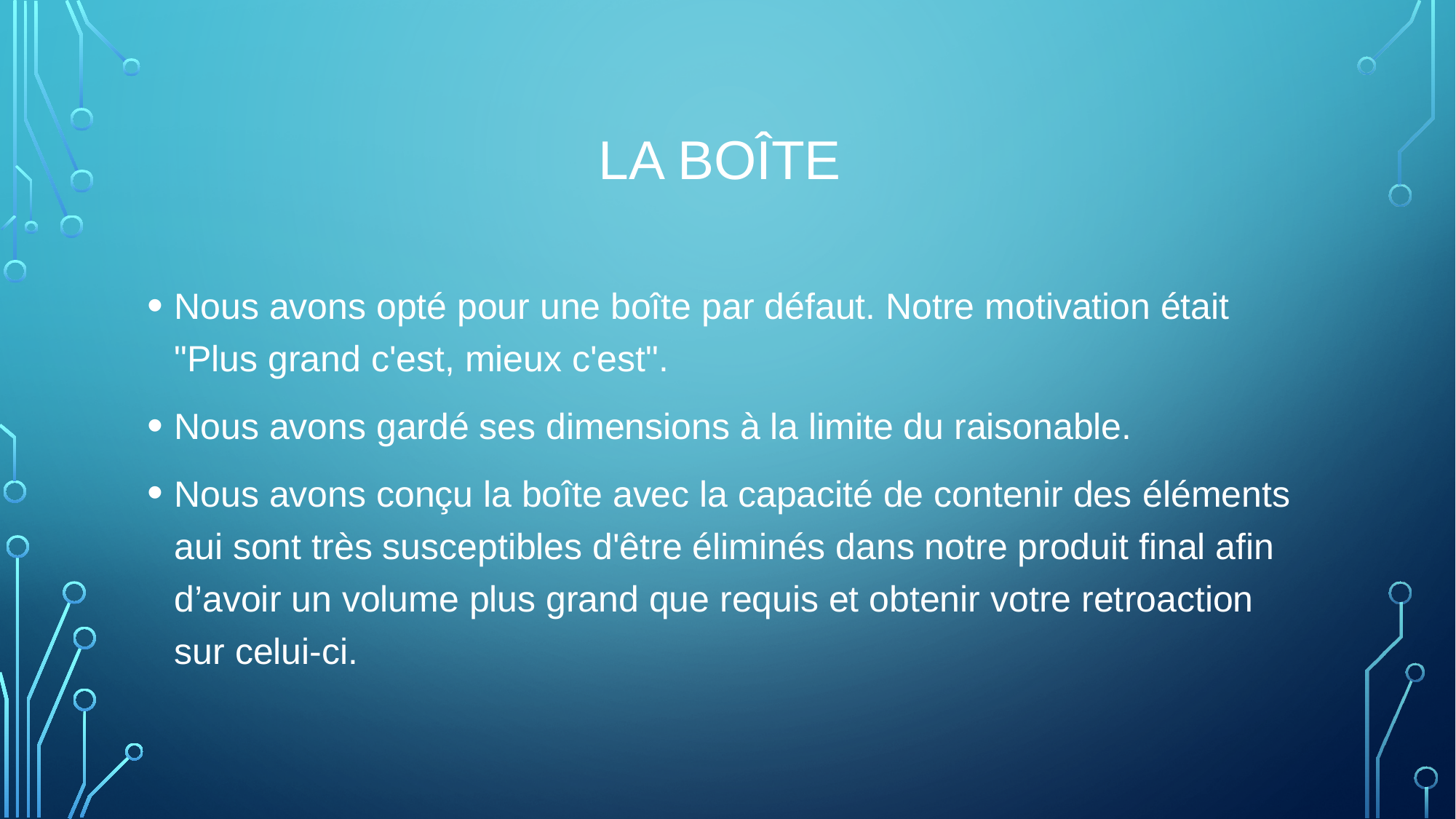

# La BOÎTE
Nous avons opté pour une boîte par défaut. Notre motivation était "Plus grand c'est, mieux c'est".
Nous avons gardé ses dimensions à la limite du raisonable.
Nous avons conçu la boîte avec la capacité de contenir des éléments aui sont très susceptibles d'être éliminés dans notre produit final afin d’avoir un volume plus grand que requis et obtenir votre retroaction sur celui-ci.